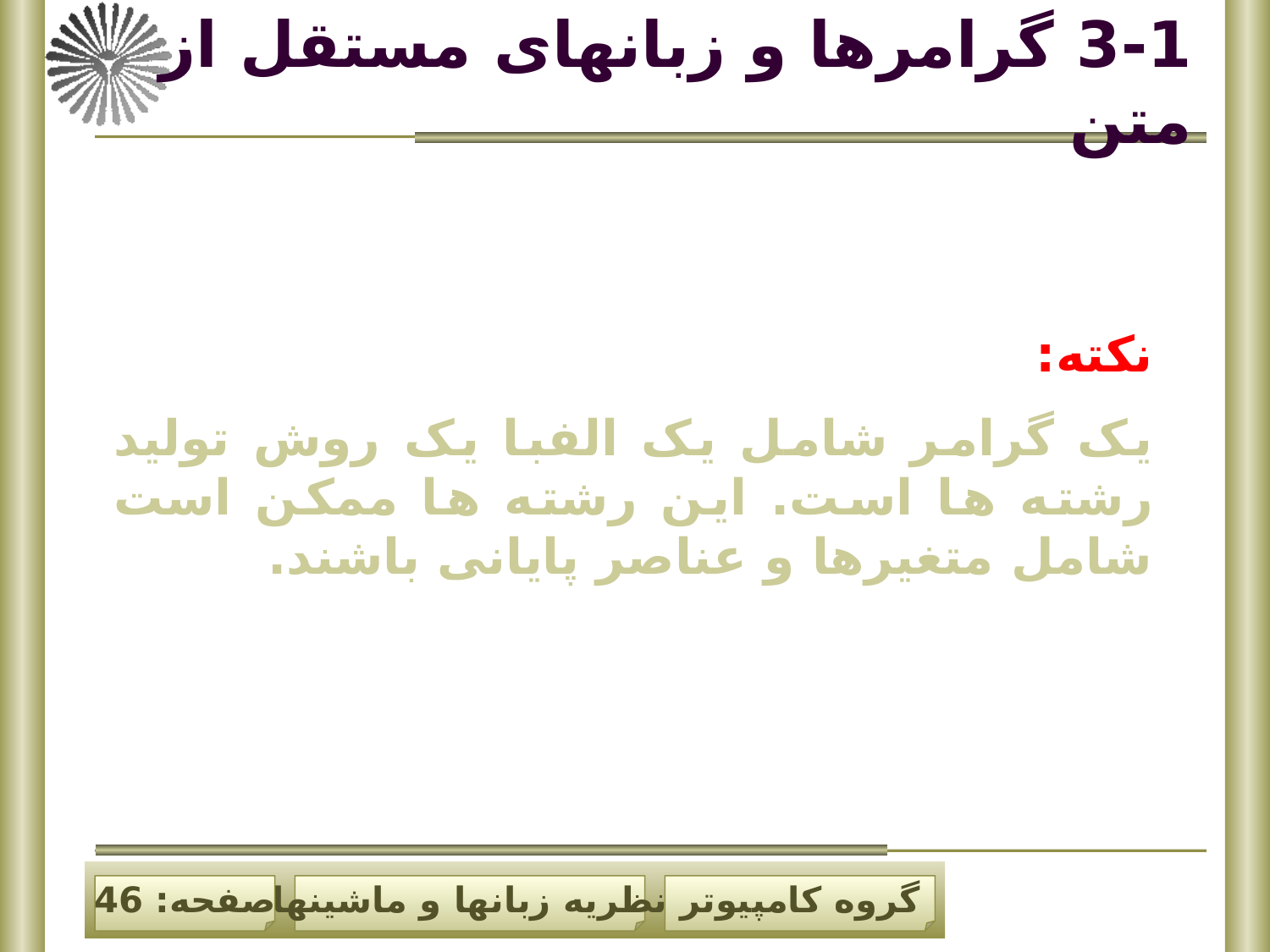

# 3-1 گرامرها و زبانهای مستقل از متن
نکته:
یک گرامر شامل یک الفبا یک روش تولید رشته ها است. این رشته ها ممکن است شامل متغیرها و عناصر پایانی باشند.